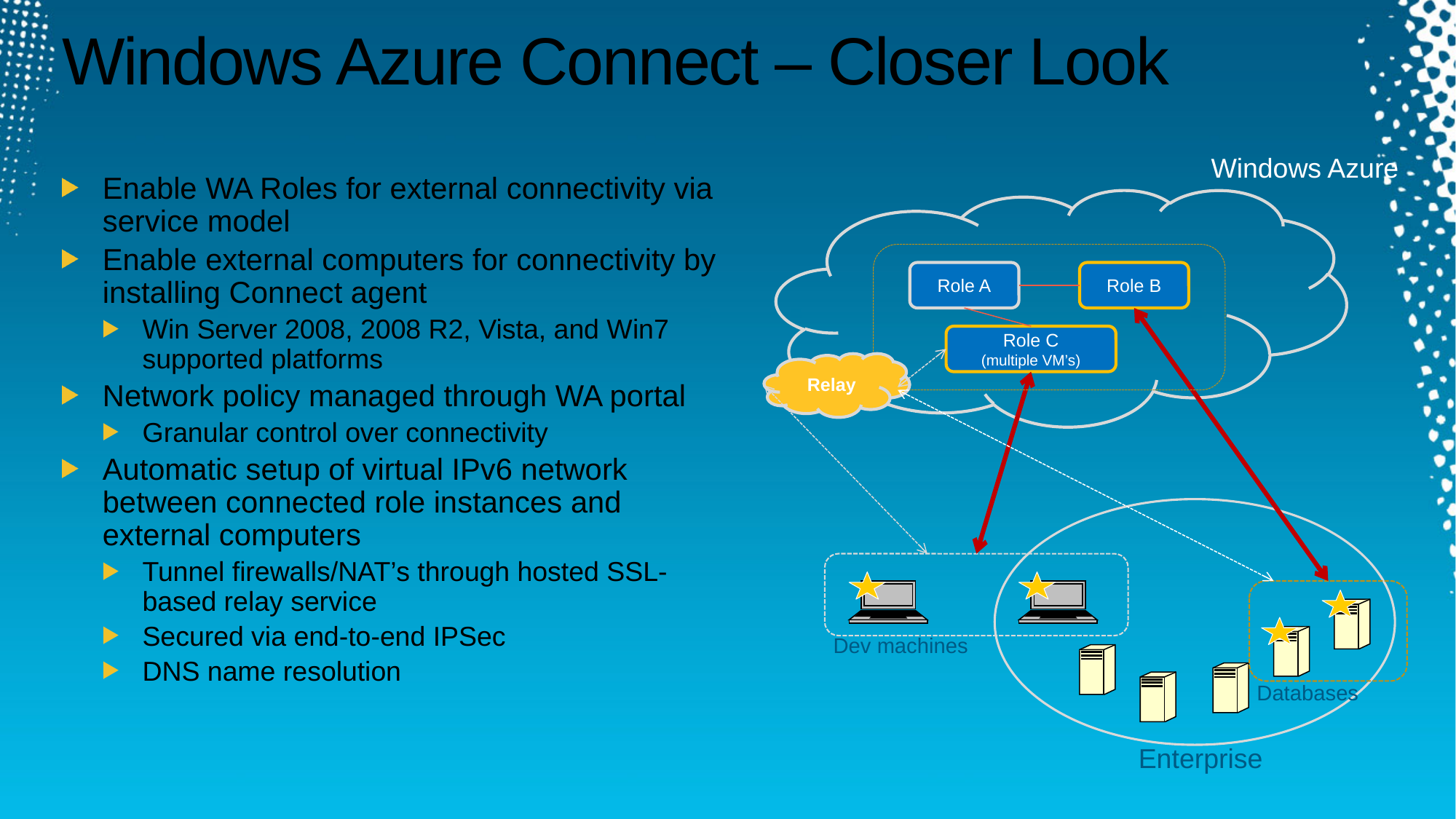

# Windows Azure Connect – Closer Look
Windows Azure
Enable WA Roles for external connectivity via service model
Enable external computers for connectivity by installing Connect agent
Win Server 2008, 2008 R2, Vista, and Win7 supported platforms
Network policy managed through WA portal
Granular control over connectivity
Automatic setup of virtual IPv6 network between connected role instances and external computers
Tunnel firewalls/NAT’s through hosted SSL-based relay service
Secured via end-to-end IPSec
DNS name resolution

Role A
Role B
Role C
(multiple VM’s)
Relay

Dev machines
Databases
Enterprise